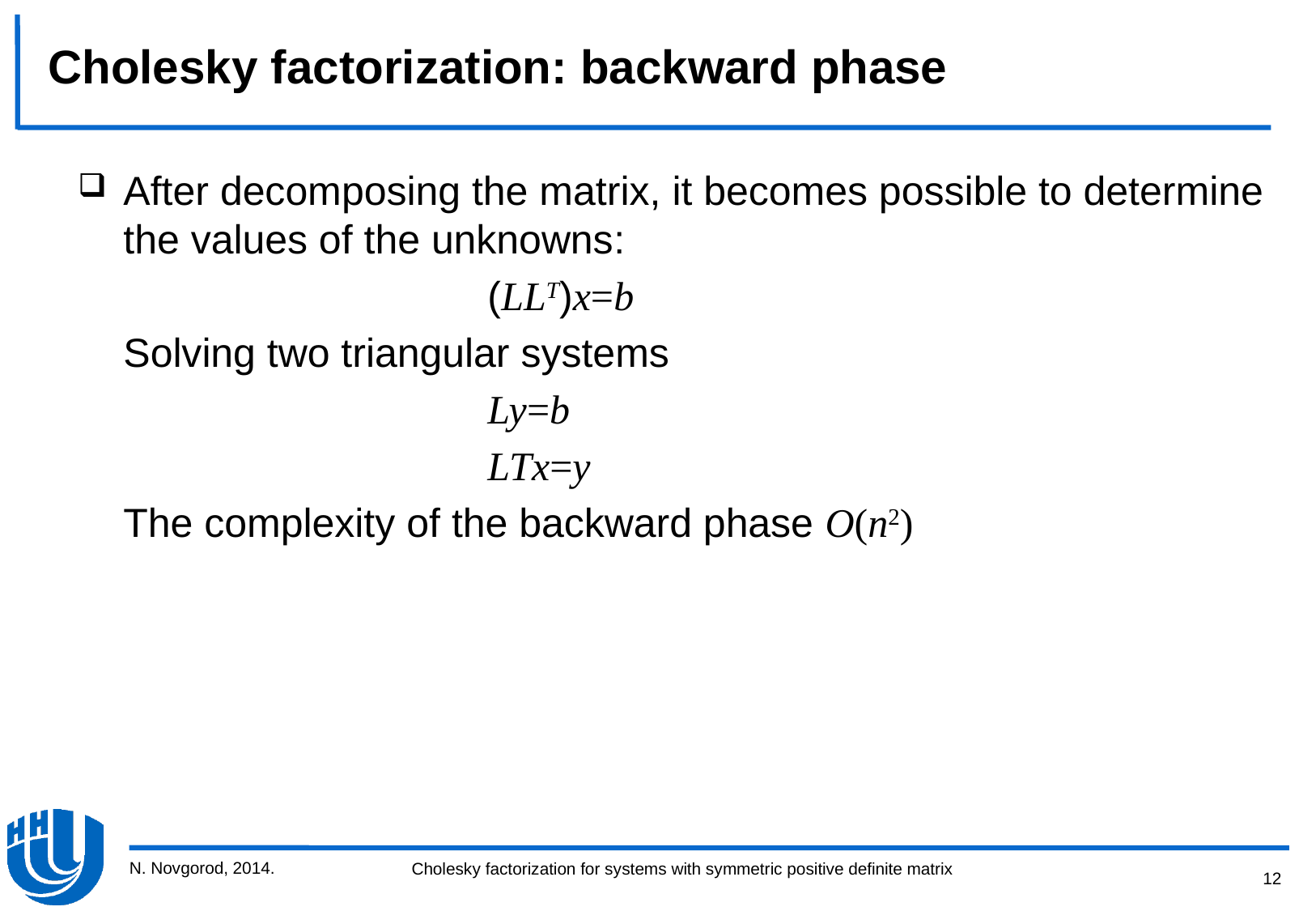

Cholesky factorization: backward phase

After decomposing the matrix, it becomes possible to determine the values of the unknowns:
				(LLT)x=b
	Solving two triangular systems
				Ly=b
				LTx=y
	The complexity of the backward phase O(n2)

N. Novgorod, 2014.
12
Cholesky factorization for systems with symmetric positive definite matrix